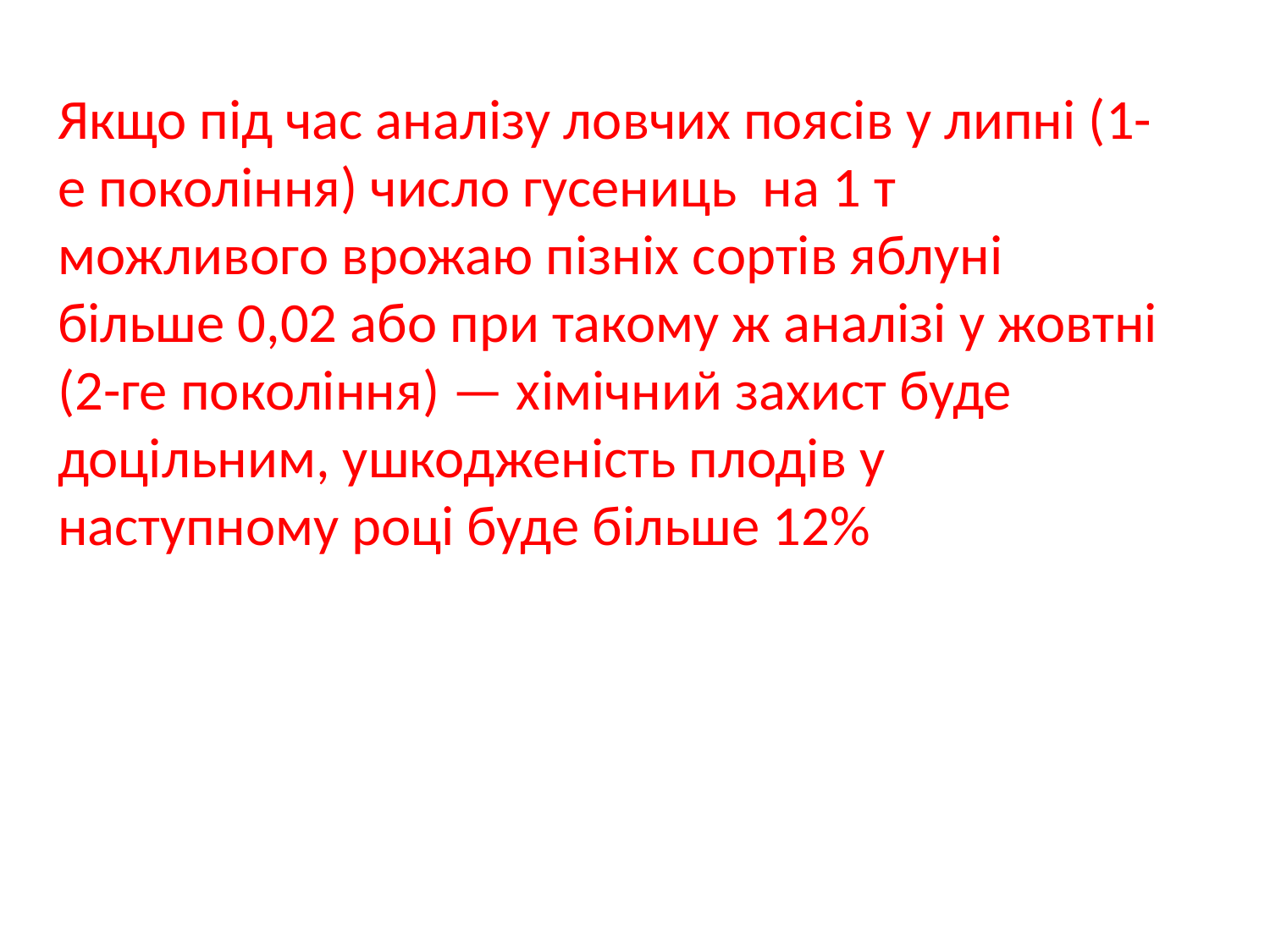

Якщо під час аналізу ловчих поясів у липні (1-е покоління) число гусениць  на 1 т можливого врожаю пізніх сортів яблуні більше 0,02 або при такому ж аналізі у жовтні (2-ге покоління) — хімічний захист буде доцільним, ушкодженість плодів у наступному році буде більше 12%